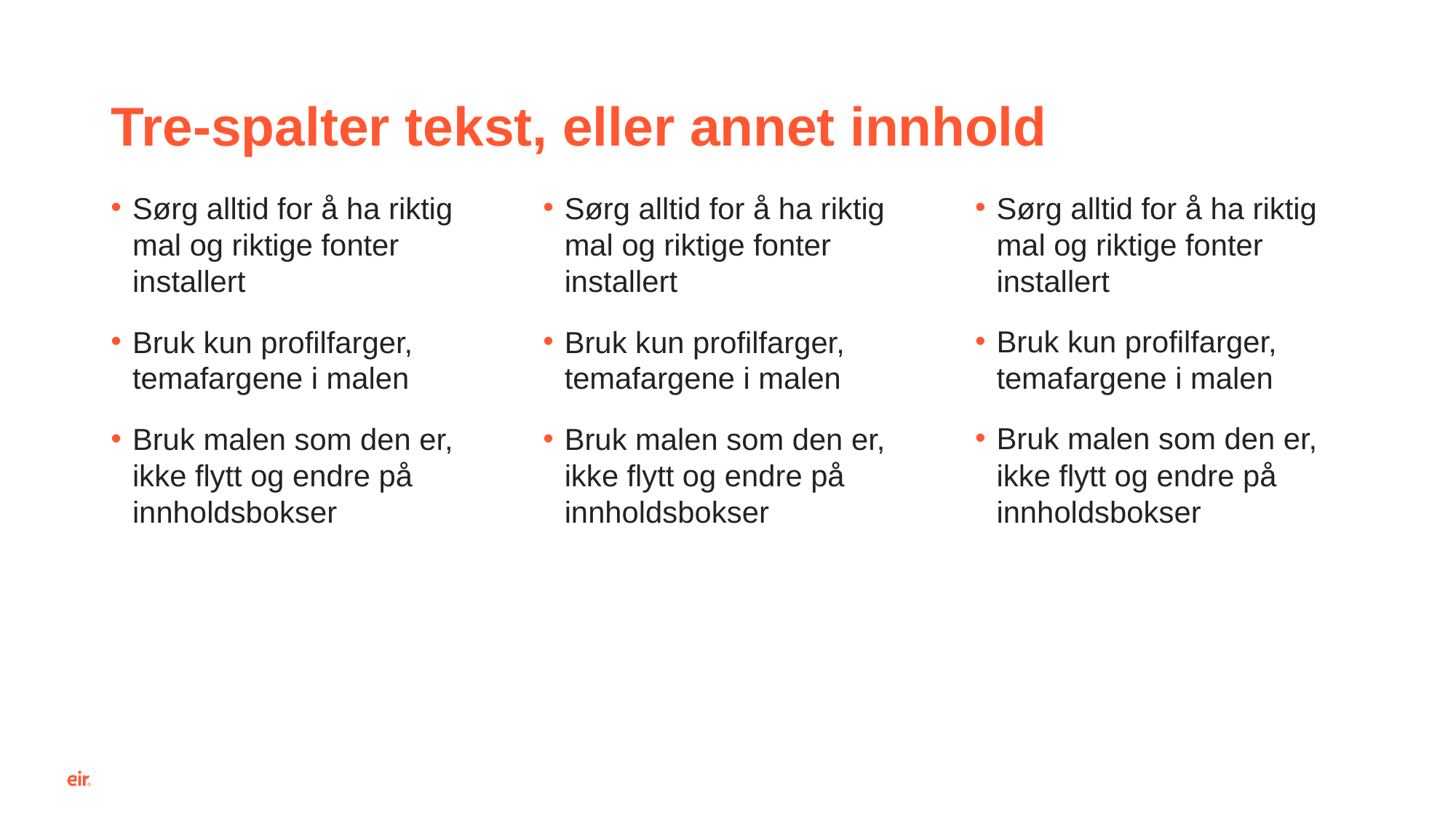

# Tre-spalter tekst, eller annet innhold
Sørg alltid for å ha riktig mal og riktige fonter installert
Bruk kun profilfarger, temafargene i malen
Bruk malen som den er, ikke flytt og endre på innholdsbokser

Sørg alltid for å ha riktig mal og riktige fonter installert
Bruk kun profilfarger, temafargene i malen
Bruk malen som den er, ikke flytt og endre på innholdsbokser
Sørg alltid for å ha riktig mal og riktige fonter installert
Bruk kun profilfarger, temafargene i malen
Bruk malen som den er, ikke flytt og endre på innholdsbokser